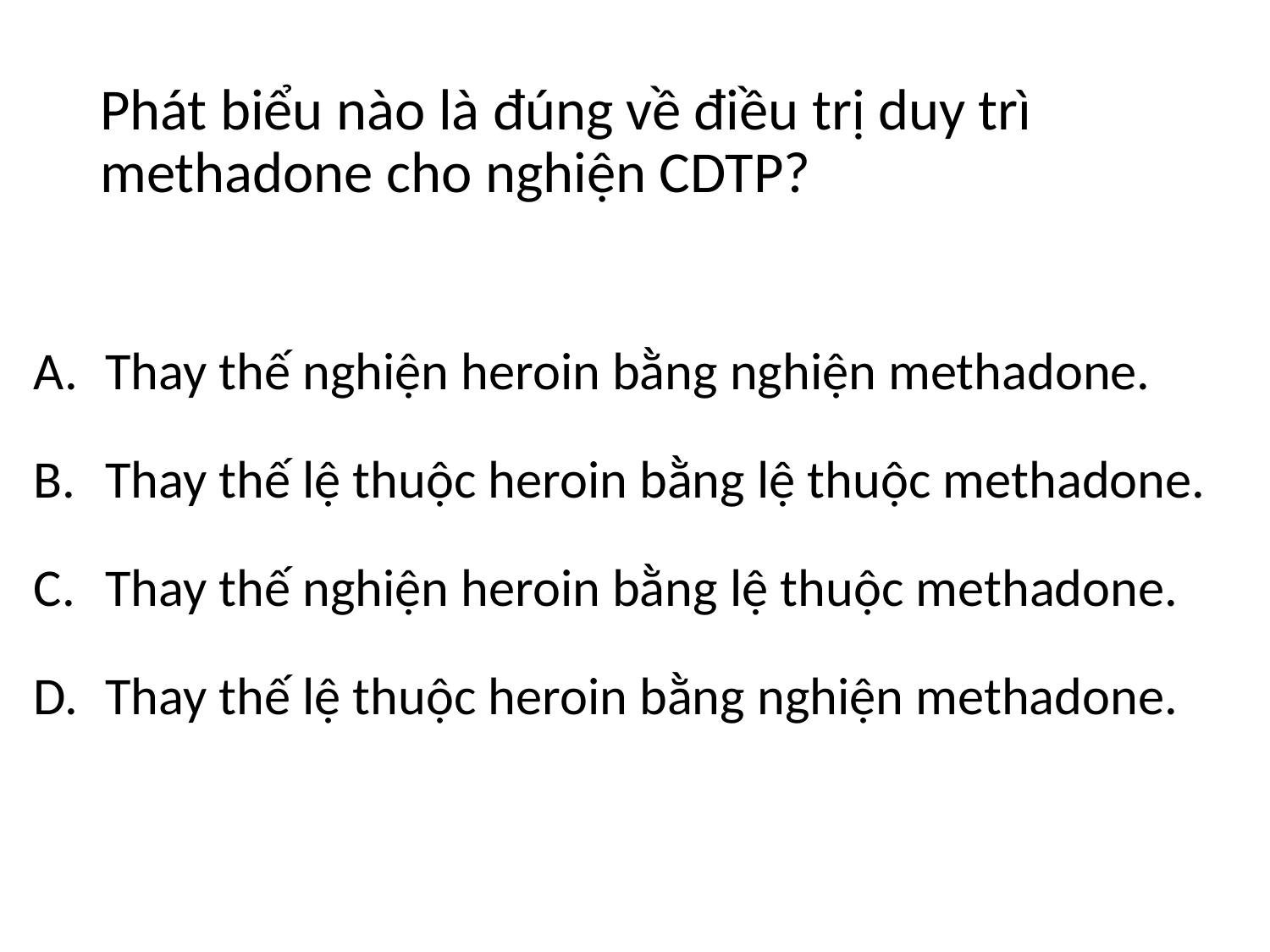

# Phát biểu nào là đúng về điều trị duy trì methadone cho nghiện CDTP?

Thay thế nghiện heroin bằng nghiện methadone.
Thay thế lệ thuộc heroin bằng lệ thuộc methadone.
Thay thế nghiện heroin bằng lệ thuộc methadone.
Thay thế lệ thuộc heroin bằng nghiện methadone.